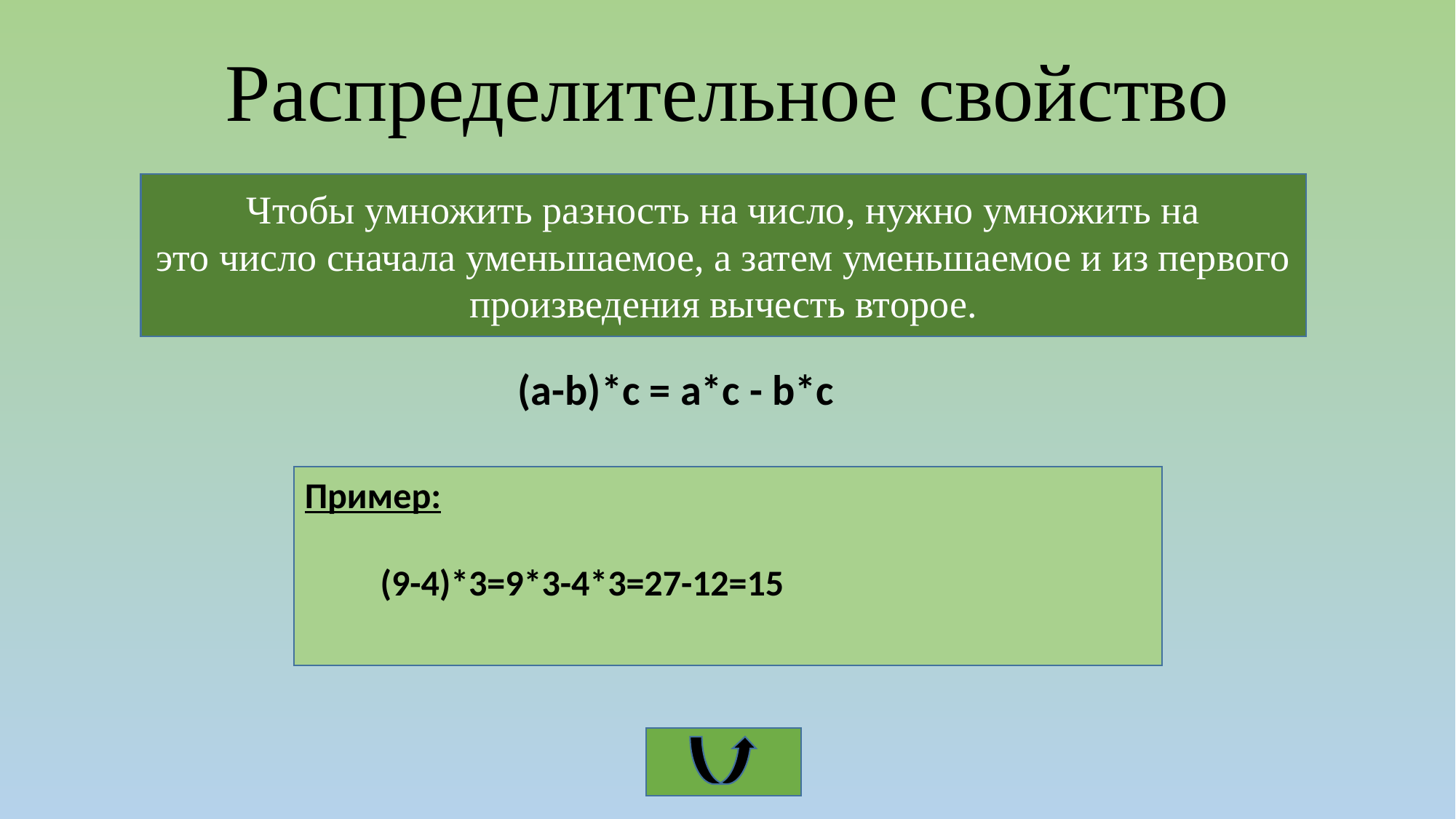

# Распределительное свойство
Чтобы умножить разность на число, нужно умножить на это число сначала уменьшаемое, а затем уменьшаемое и из первого произведения вычесть второе.
(a-b)*c = a*c - b*c
Пример:

(9-4)*3=9*3-4*3=27-12=15